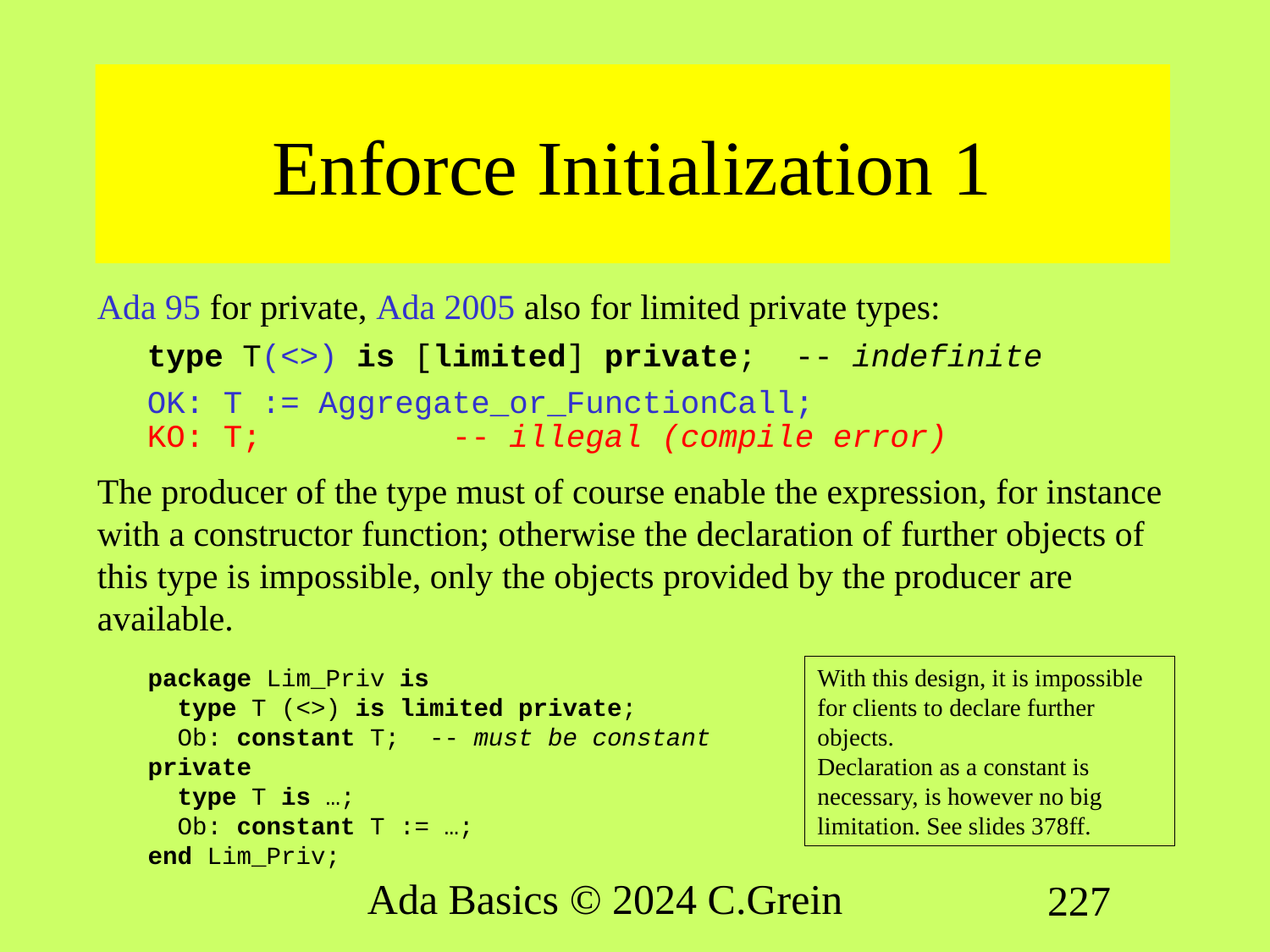

# Enforce Initialization 1
Ada 95 for private, Ada 2005 also for limited private types:
type T(<>) is [limited] private;  -- indefinite
OK: T := Aggregate_or_FunctionCall;
KO: T;          -- illegal (compile error)
The producer of the type must of course enable the expression, for instance with a constructor function; otherwise the declaration of further objects of this type is impossible, only the objects provided by the producer are available.
package Lim_Priv is
  type T (<>) is limited private;
  Ob: constant T;  -- must be constant
private
  type T is …;
  Ob: constant T := …;
end Lim_Priv;
With this design, it is impossible for clients to declare further objects.
Declaration as a constant is necessary, is however no big  limitation. See slides 378ff.
Ada Basics © 2024 C.Grein
227